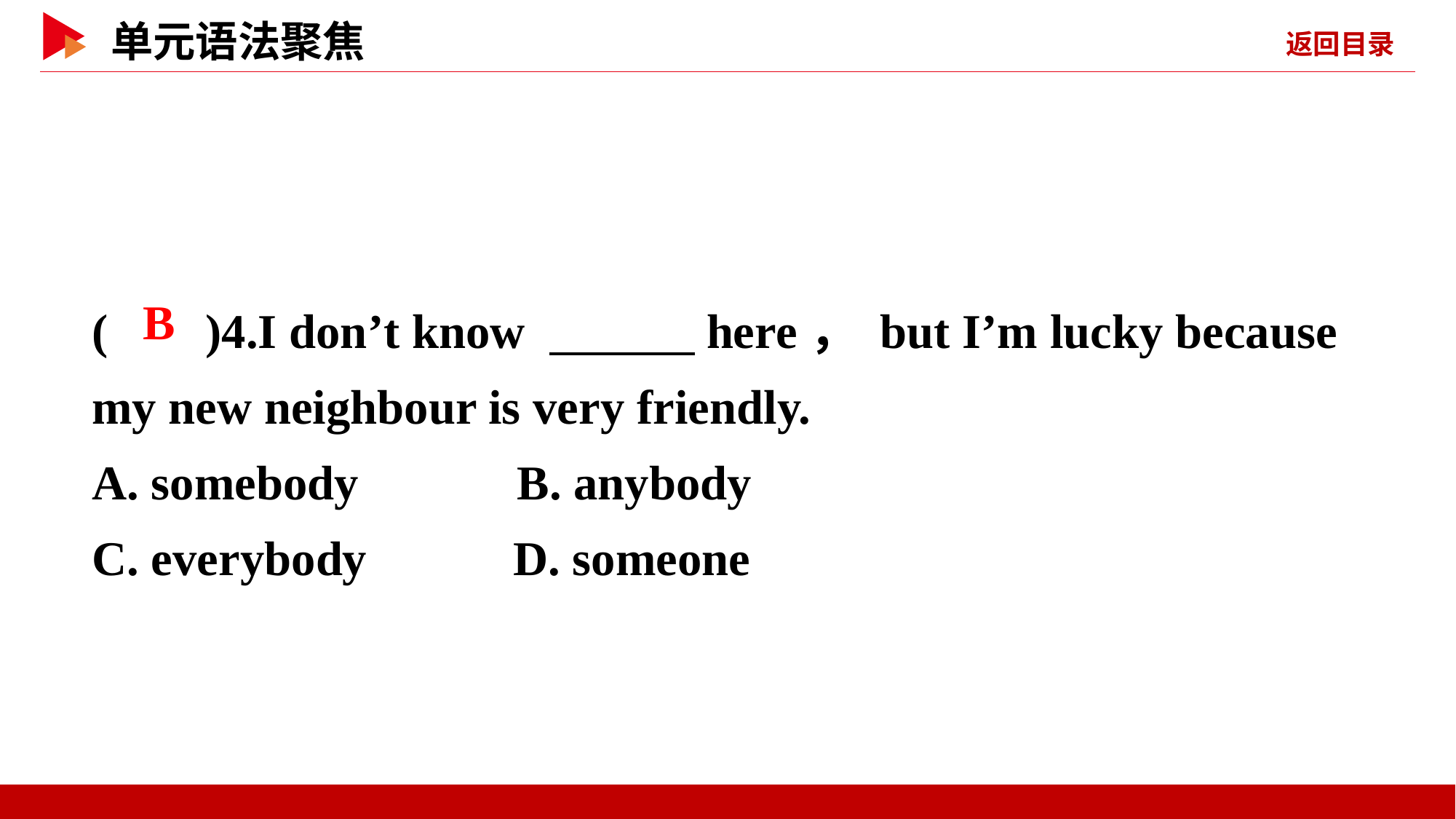

(        )4.I don’t know 　　　here， but I’m lucky because my new neighbour is very friendly.
A. somebody             B. anybody
C. everybody            D. someone
   B